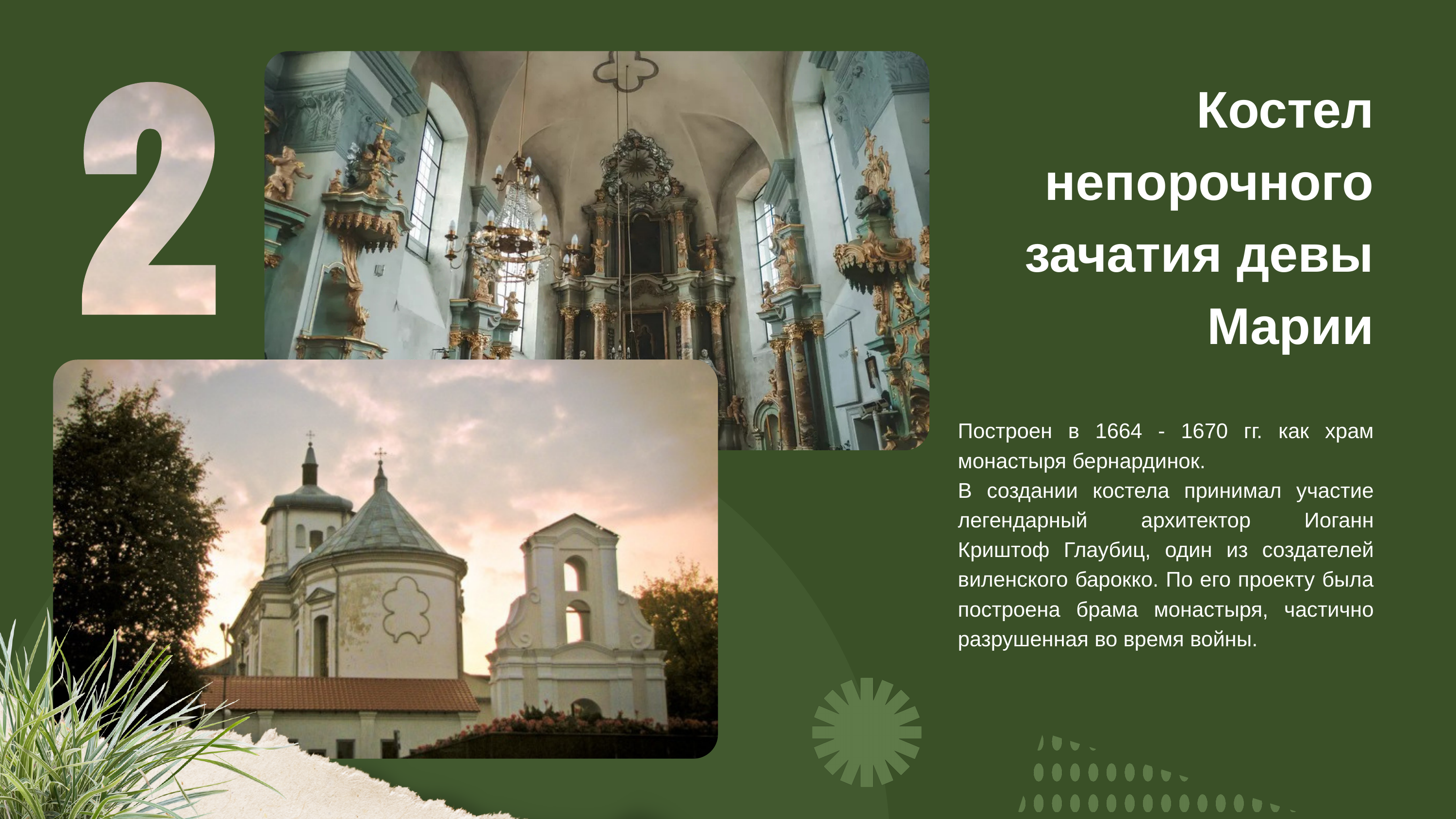

Костел непорочного зачатия девы Марии

Построен в 1664 - 1670 гг. как храм монастыря бернардинок.
В создании костела принимал участие легендарный архитектор Иоганн Криштоф Глаубиц, один из создателей виленского барокко. По его проекту была построена брама монастыря, частично разрушенная во время войны.